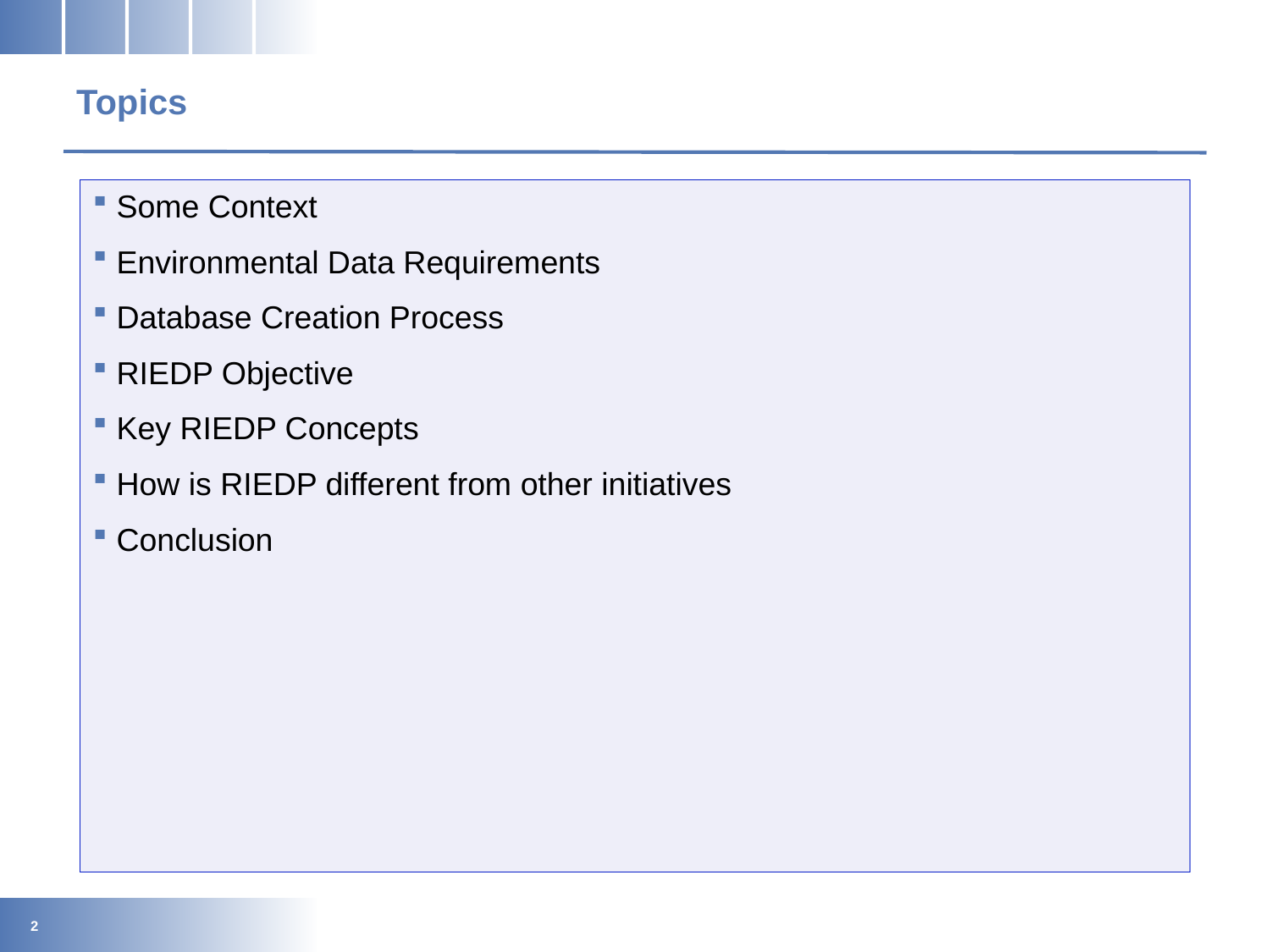

# Topics
Some Context
Environmental Data Requirements
Database Creation Process
RIEDP Objective
Key RIEDP Concepts
How is RIEDP different from other initiatives
Conclusion

2